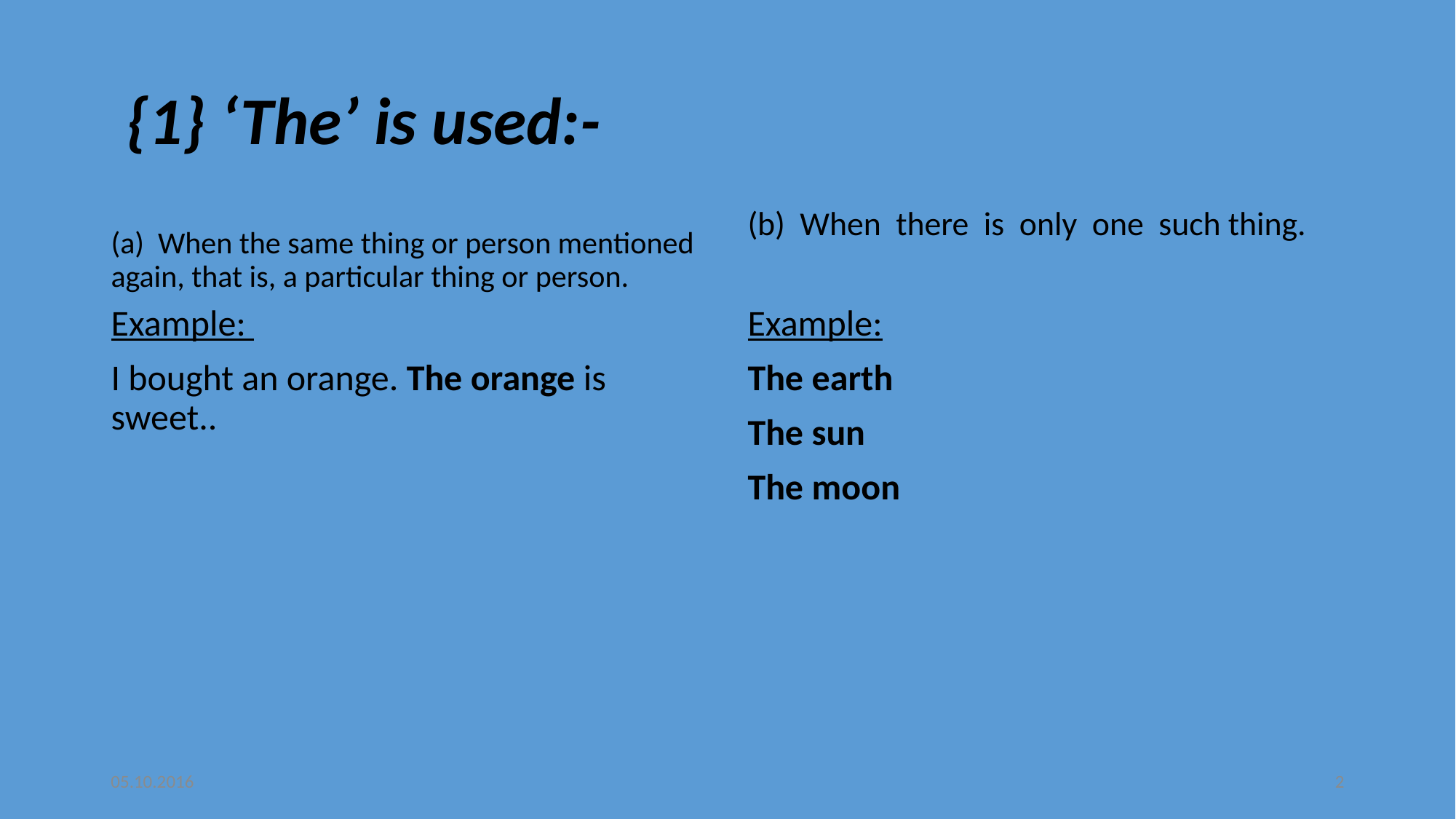

# {1} ‘The’ is used:-
(a)  When the same thing or person mentioned again, that is, a particular thing or person.
(b)  When  there  is  only  one  such thing.

Example:
I bought an orange. The orange is sweet..
Example:
The earth
The sun
The moon
05.10.2016
2